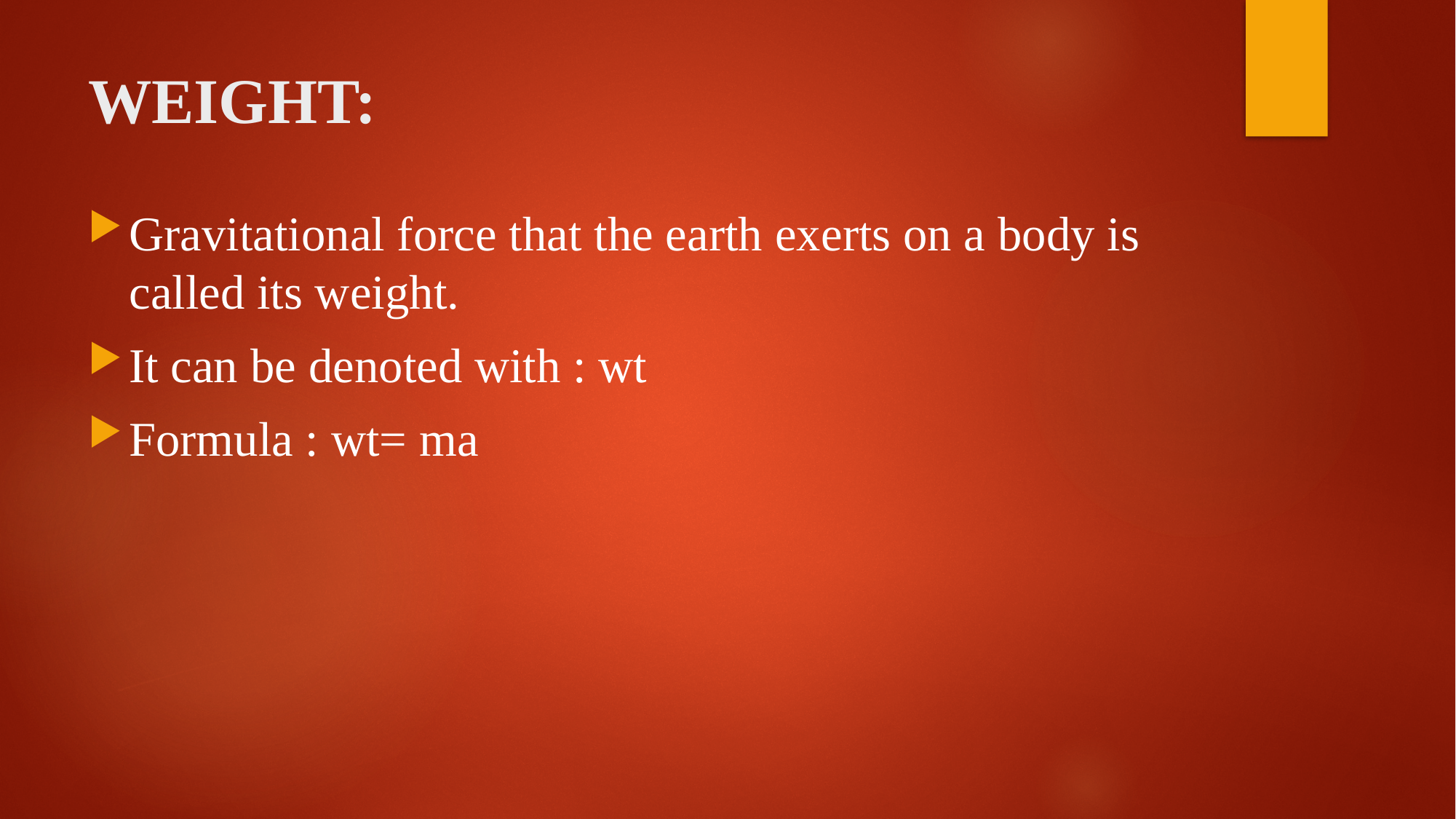

# WEIGHT:
Gravitational force that the earth exerts on a body is called its weight.
It can be denoted with : wt
Formula : wt= ma